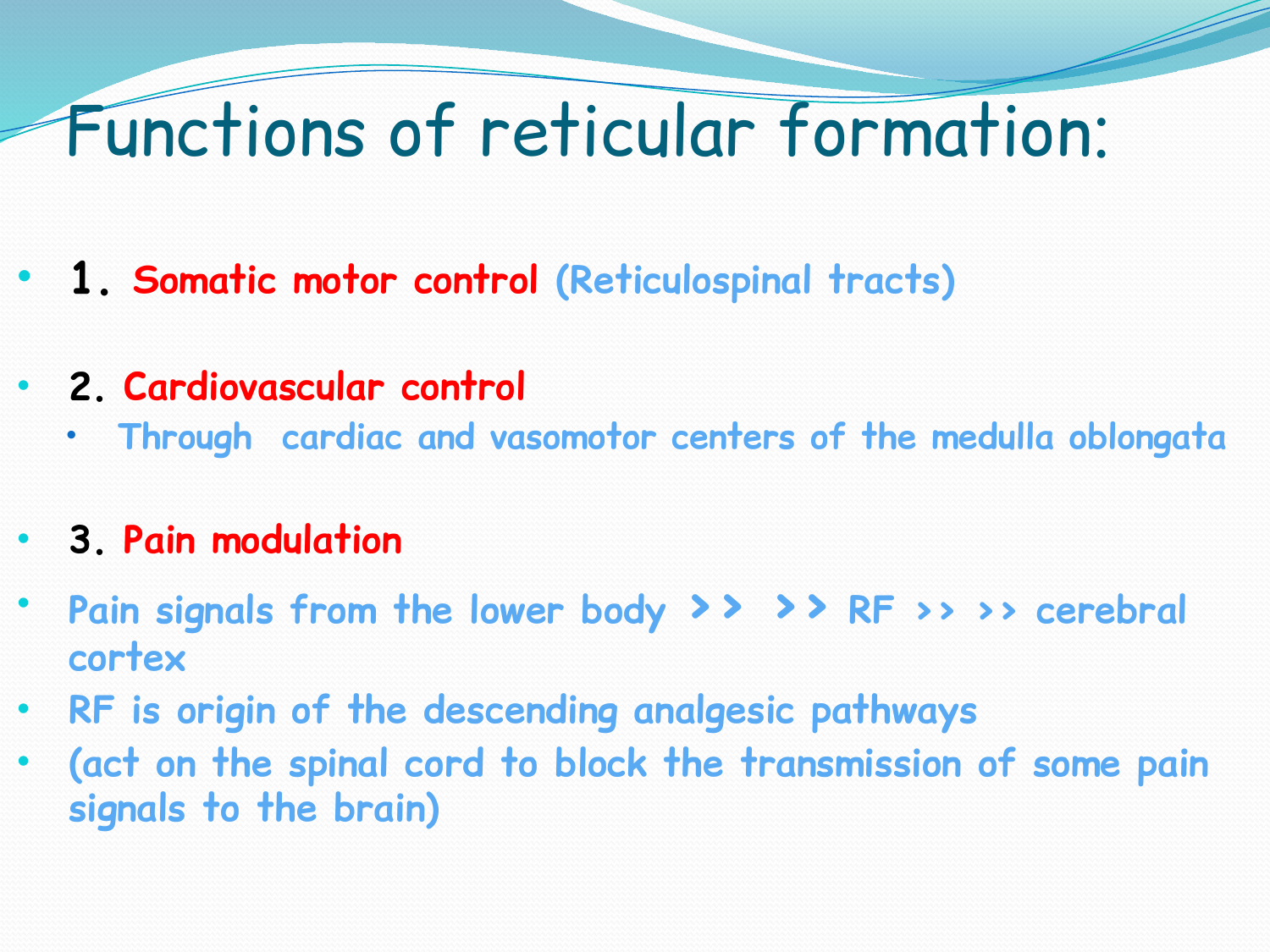

# Functions of reticular formation:
1. Somatic motor control (Reticulospinal tracts)

2. Cardiovascular control
Through  cardiac and vasomotor centers of the medulla oblongata

3. Pain modulation
Pain signals from the lower body >> >> RF >> >> cerebral cortex
RF is origin of the descending analgesic pathways
(act on the spinal cord to block the transmission of some pain signals to the brain)